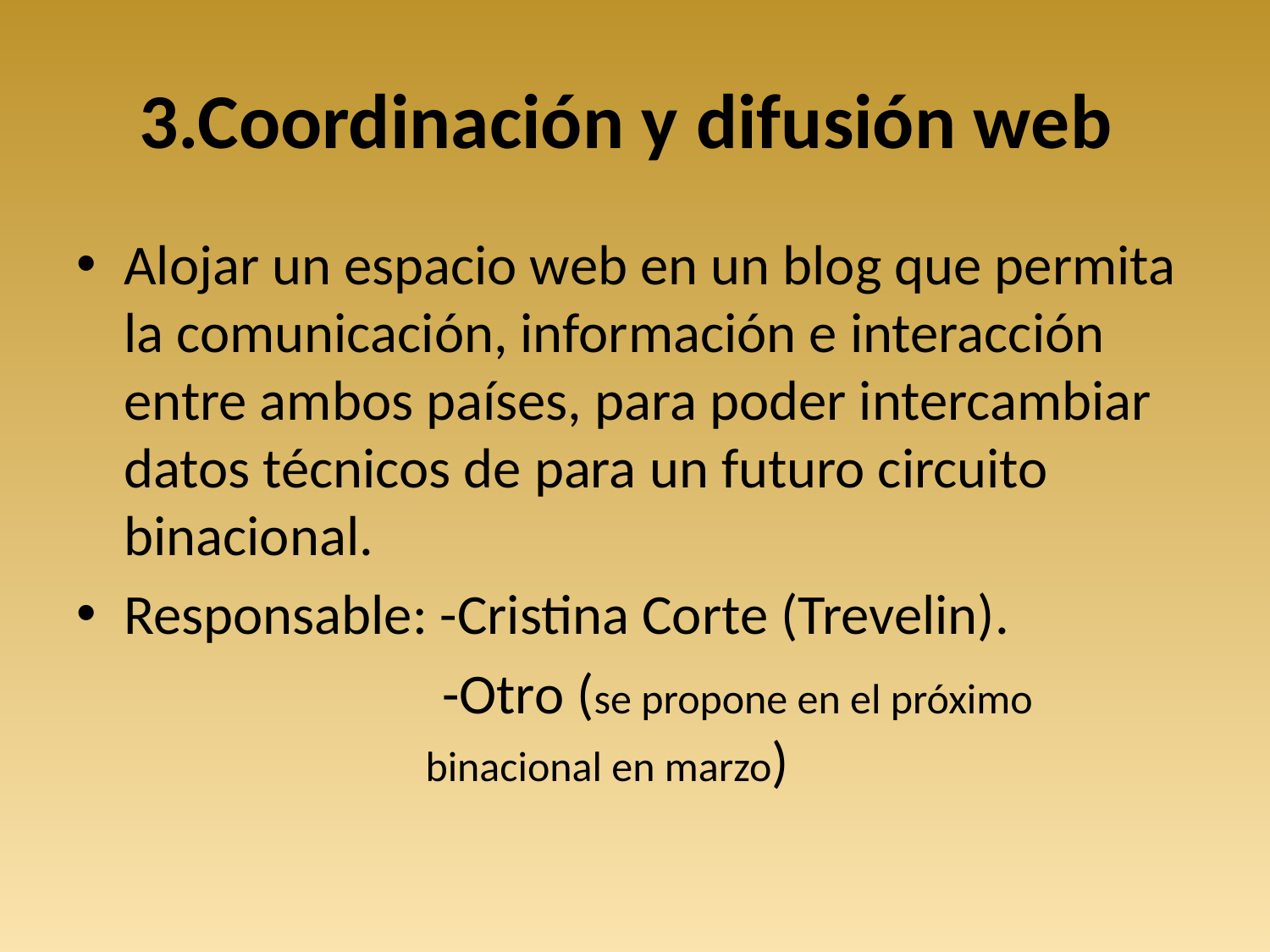

# 3.Coordinación y difusión web
Alojar un espacio web en un blog que permita la comunicación, información e interacción entre ambos países, para poder intercambiar datos técnicos de para un futuro circuito binacional.
Responsable: -Cristina Corte (Trevelin).
      -Otro (se propone en el próximo     	binacional en marzo)